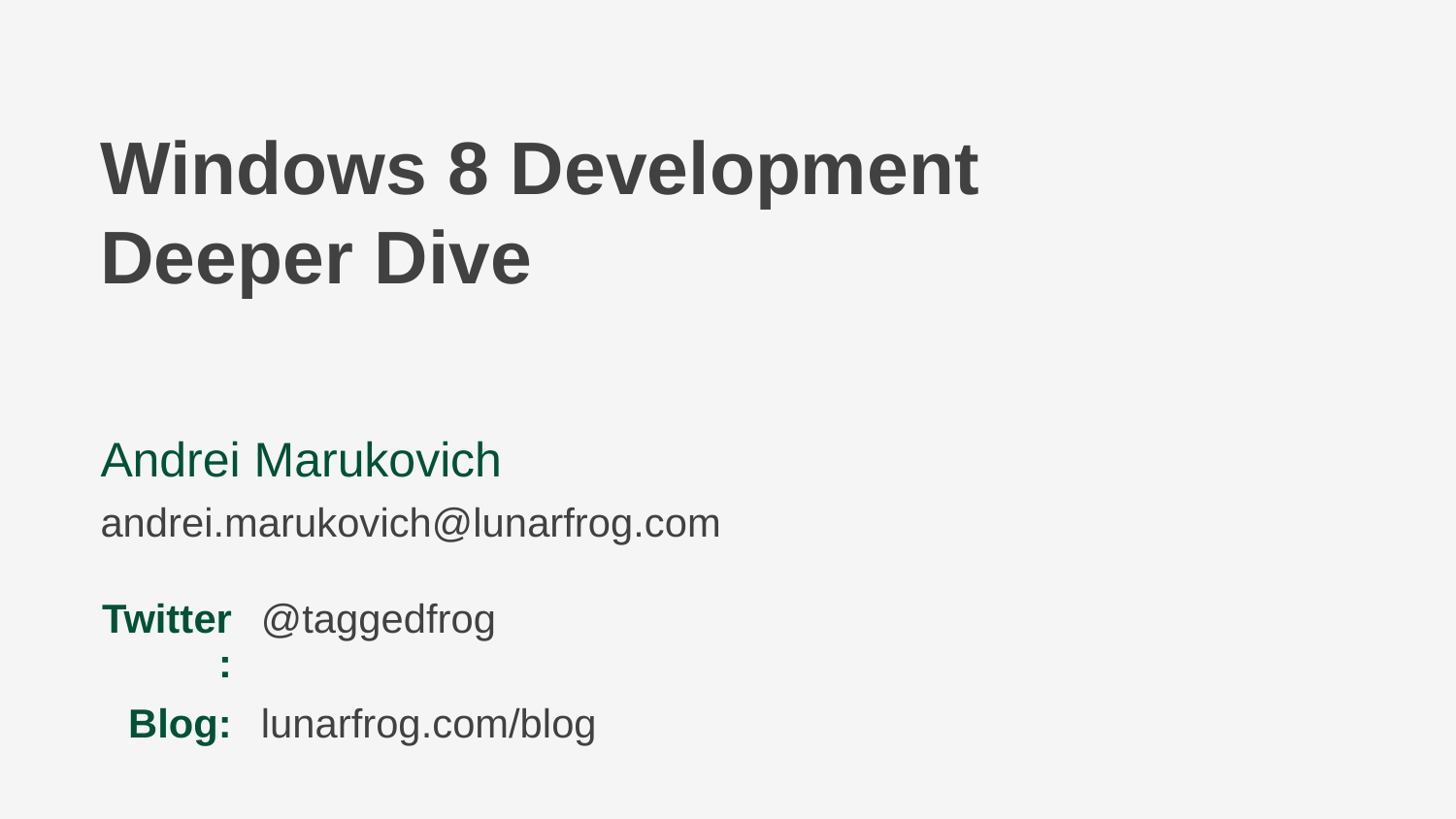

# Windows 8 Development Deeper Dive
Andrei Marukovich
andrei.marukovich@lunarfrog.com
| Twitter: | @taggedfrog |
| --- | --- |
| Blog: | lunarfrog.com/blog |